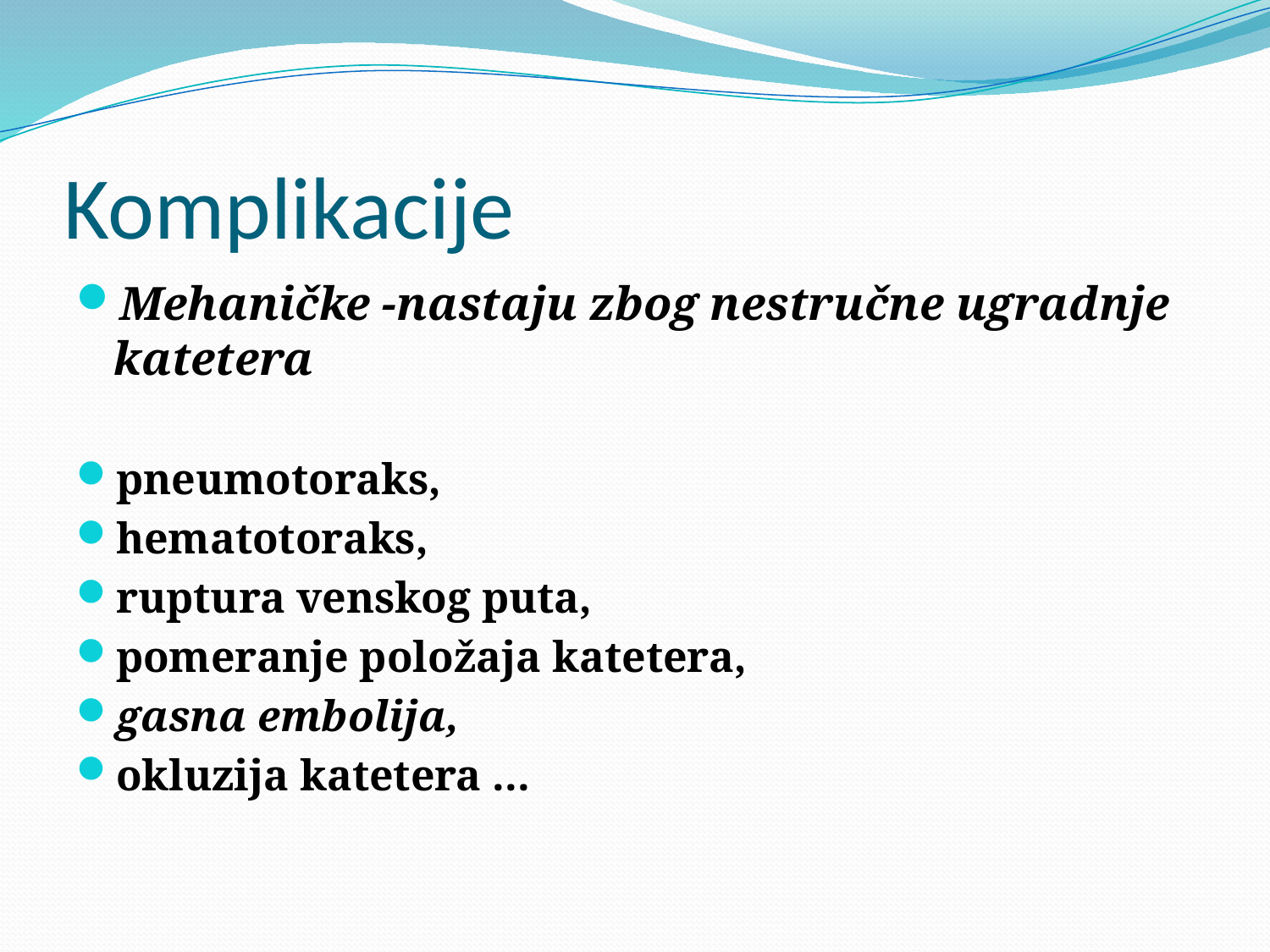

# Komplikacije
Mehaničke -nastaju zbog nestručne ugradnje katetera

pneumotoraks,
hematotoraks,
ruptura venskog puta,
pomeranje položaja katetera,
gasna embolija,
okluzija katetera ...